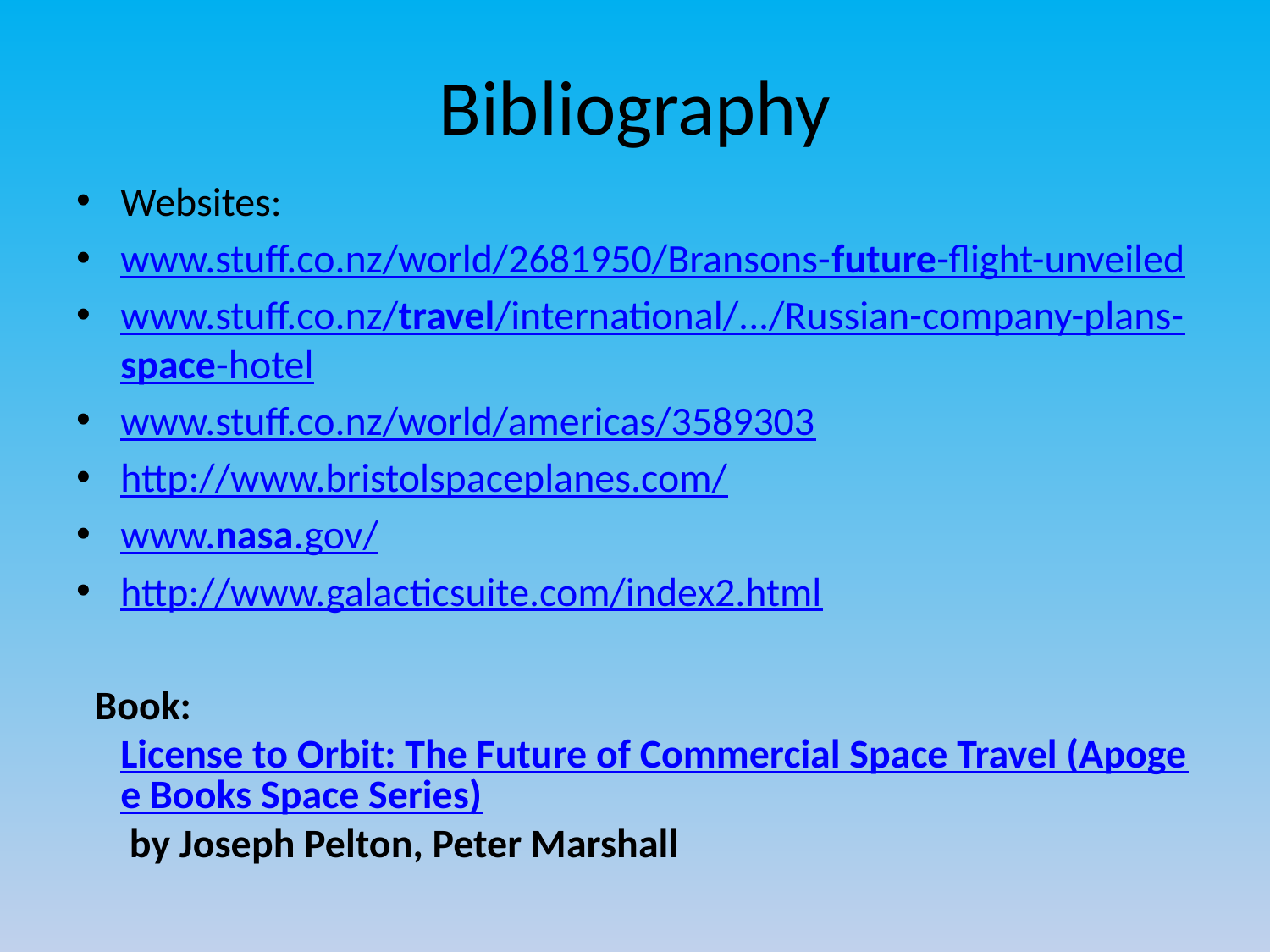

# Bibliography
Websites:
www.stuff.co.nz/world/2681950/Bransons-future-flight-unveiled
www.stuff.co.nz/travel/international/.../Russian-company-plans-space-hotel
www.stuff.co.nz/world/americas/3589303
http://www.bristolspaceplanes.com/
www.nasa.gov/
http://www.galacticsuite.com/index2.html

  Book: License to Orbit: The Future of Commercial Space Travel (Apogee Books Space Series) by Joseph Pelton, Peter Marshall